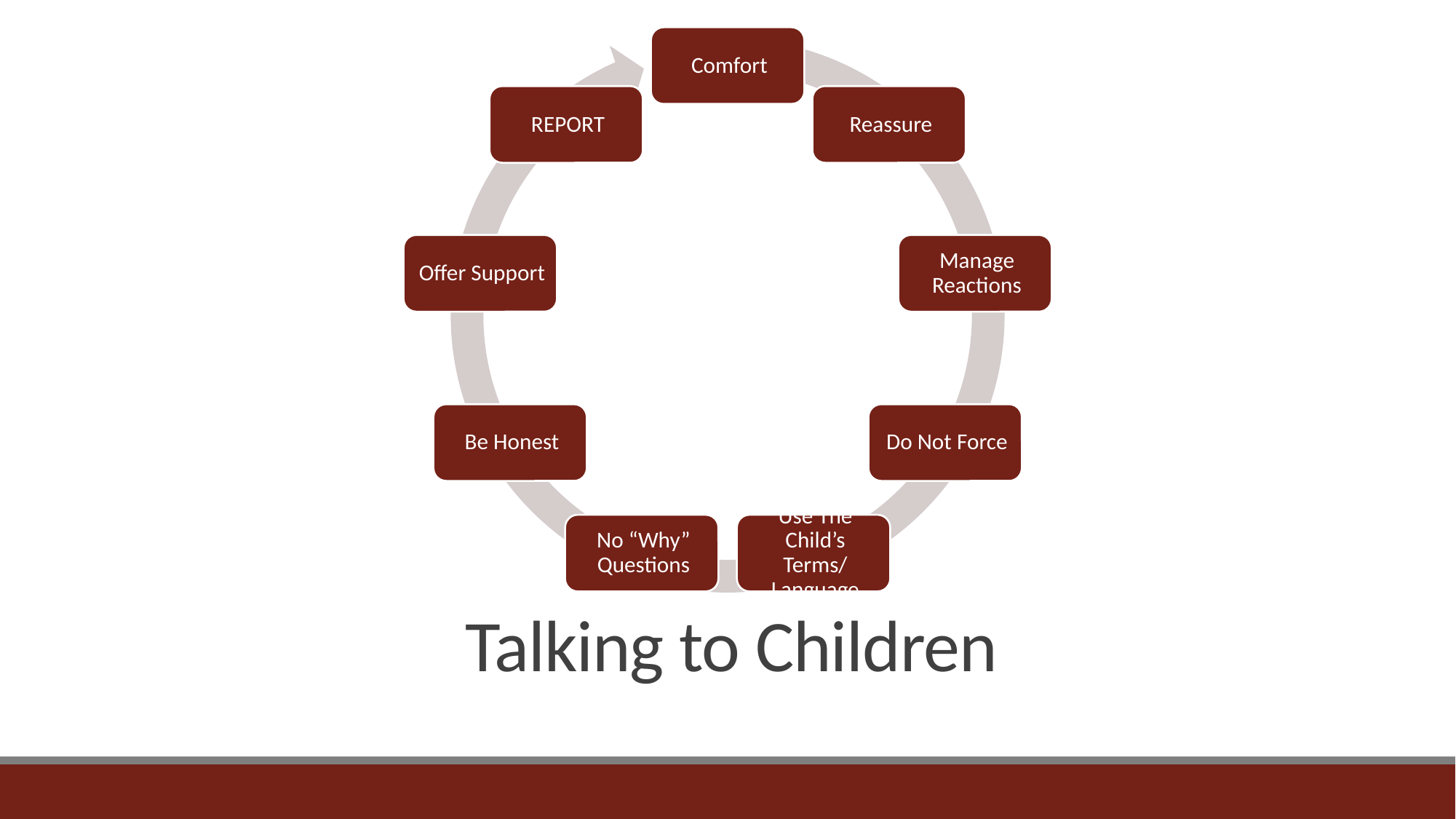

/
Comfort
Reassure
Manage Reactions
Do Not Force
Use The Child’s Terms/
Language
No “Why” Questions
Be Honest
Offer Support
REPORT
# Talking to Children